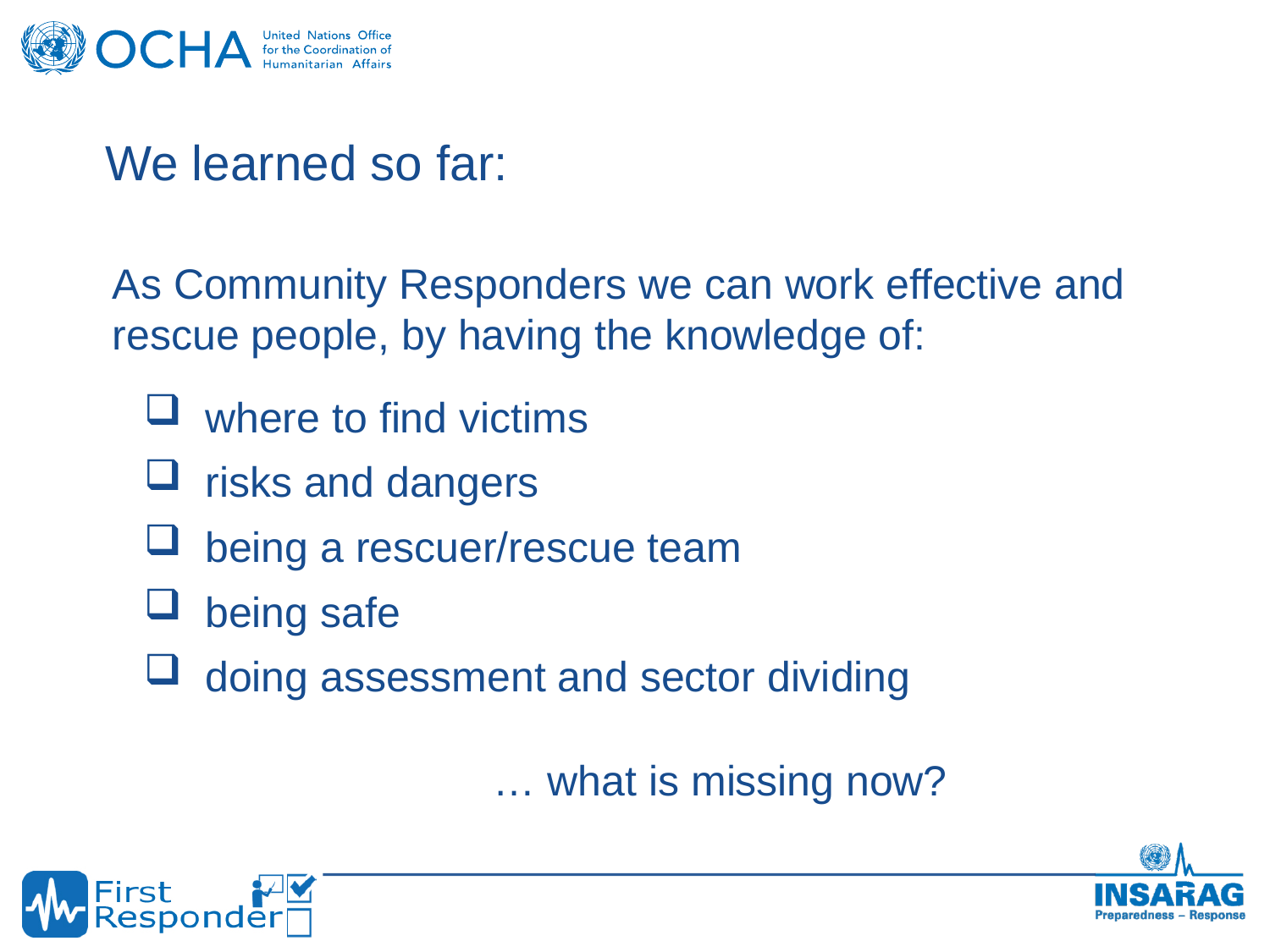

We learned so far:
As Community Responders we can work effective and rescue people, by having the knowledge of:
 where to find victims
 risks and dangers
 being a rescuer/rescue team
 being safe
 doing assessment and sector dividing
			… what is missing now?